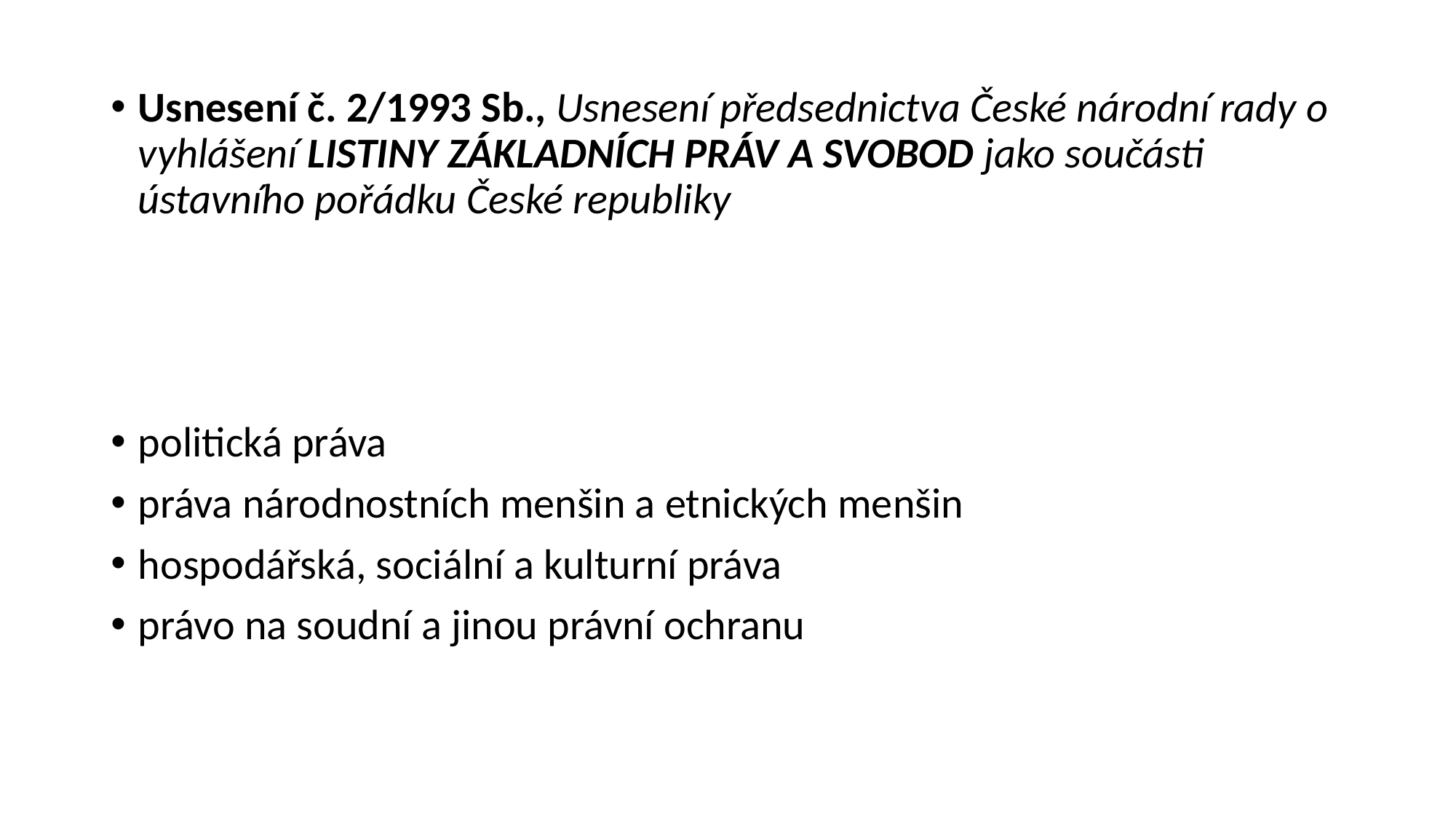

#
Usnesení č. 2/1993 Sb., Usnesení předsednictva České národní rady o vyhlášení LISTINY ZÁKLADNÍCH PRÁV A SVOBOD jako součásti ústavního pořádku České republiky

politická práva
práva národnostních menšin a etnických menšin
hospodářská, sociální a kulturní práva
právo na soudní a jinou právní ochranu